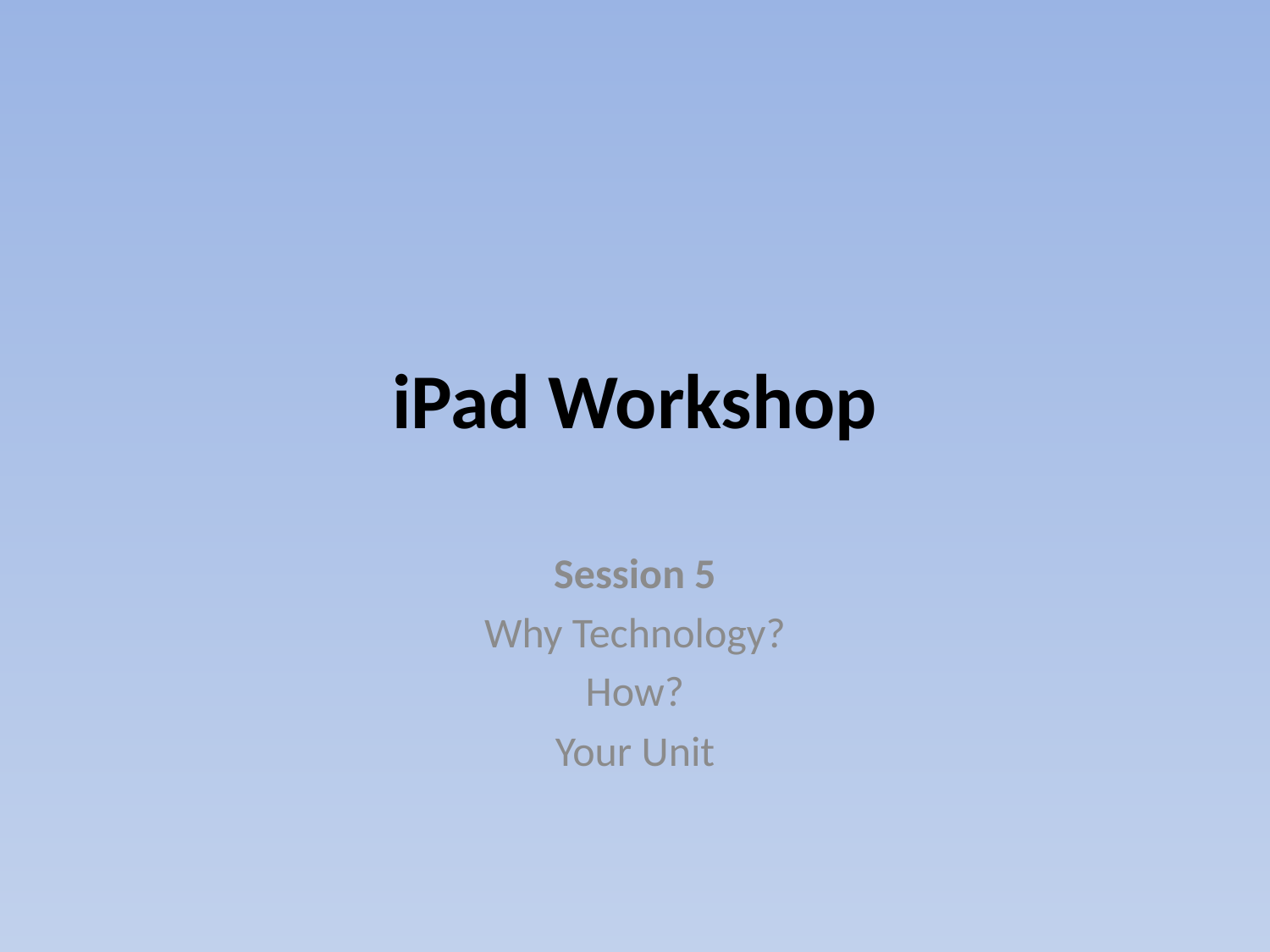

# iPad Workshop
Session 5
Why Technology?
How?
Your Unit